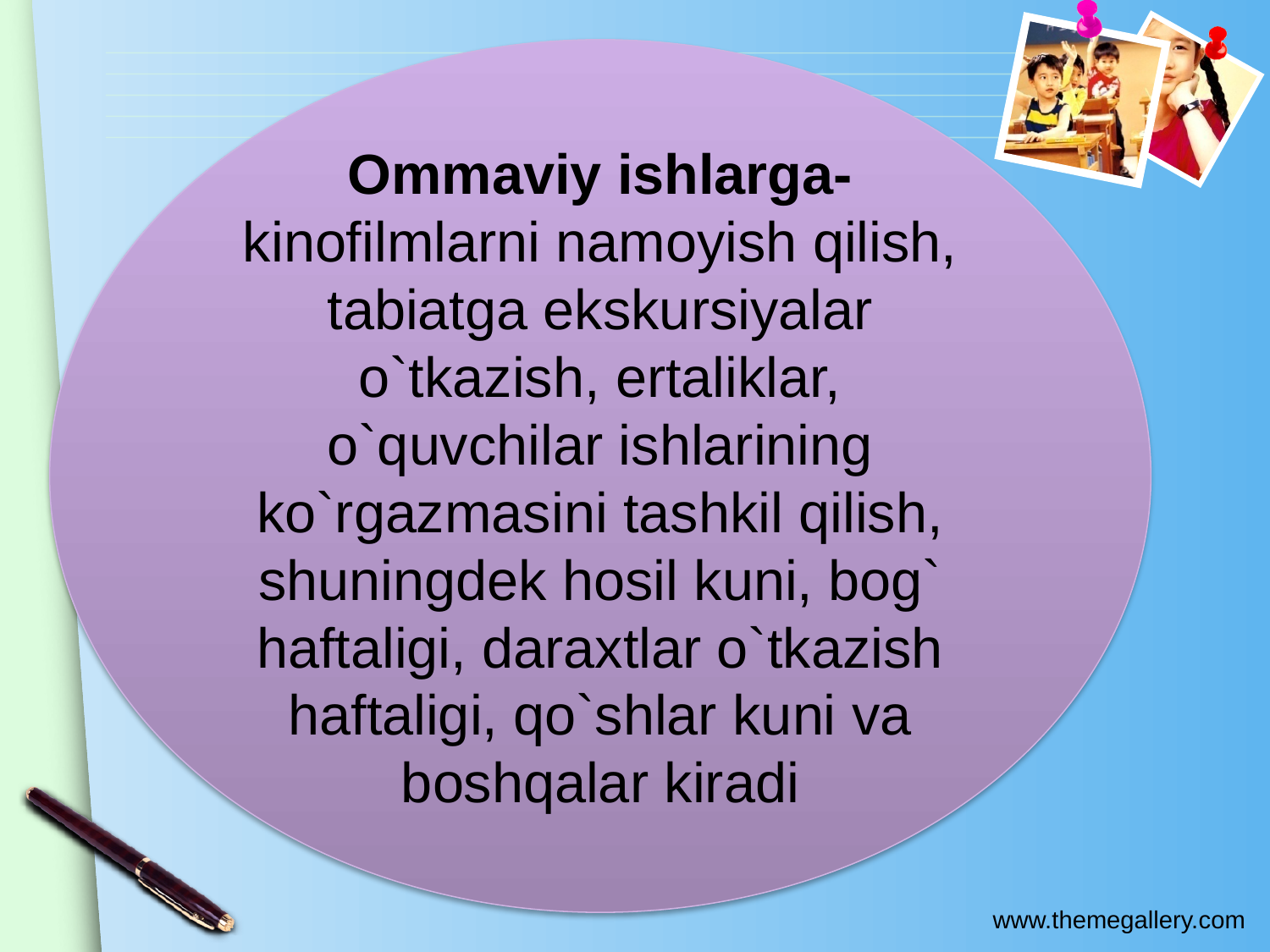

Ommaviy ishlarga- kinofilmlarni namoyish qilish, tabiatga ekskursiyalar o`tkazish, ertaliklar, o`quvchilar ishlarining ko`rgazmasini tashkil qilish, shuningdek hosil kuni, bog` haftaligi, daraxtlar o`tkazish haftaligi, qo`shlar kuni va boshqalar kiradi